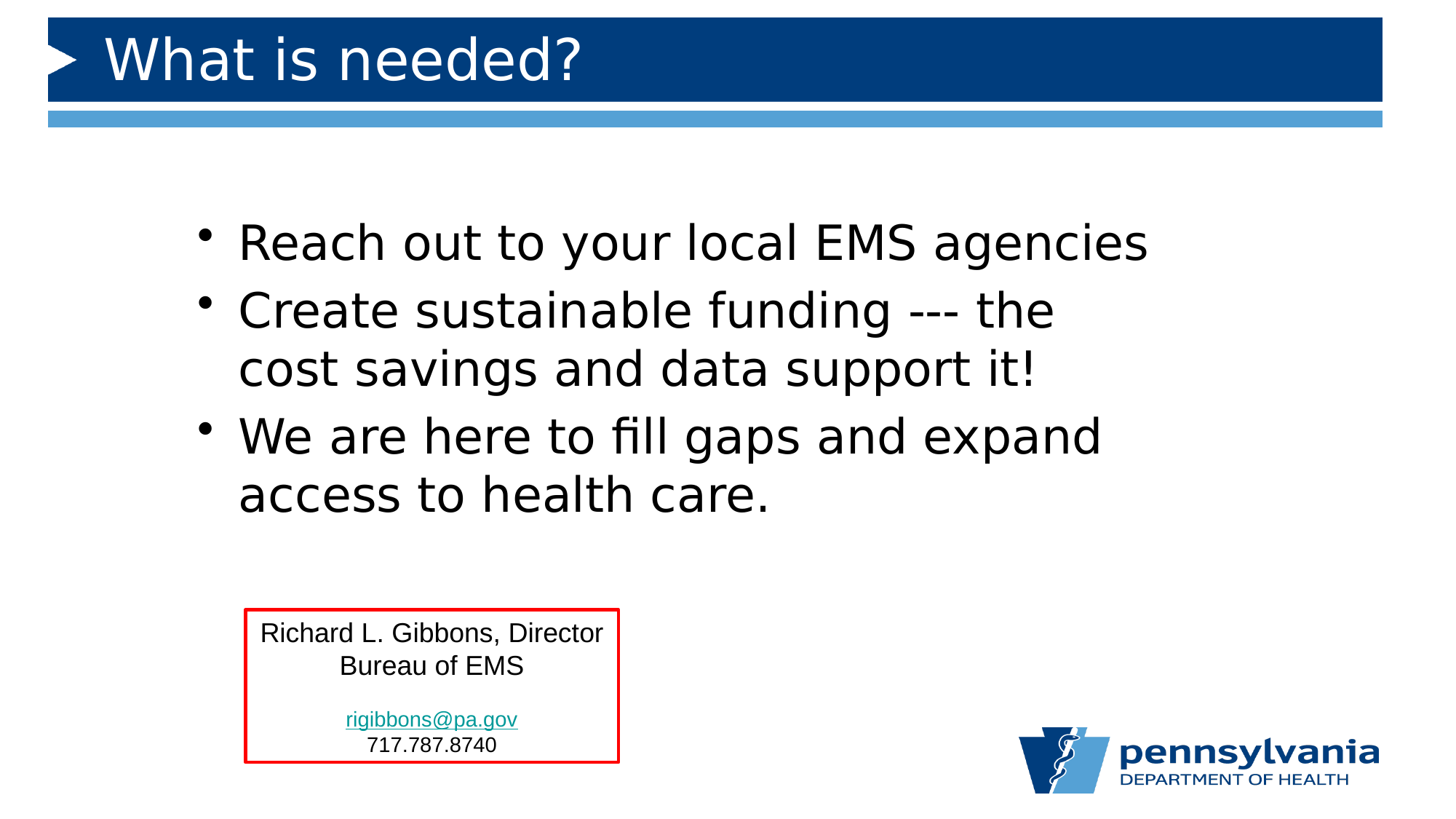

# What is needed?
Reach out to your local EMS agencies
Create sustainable funding --- the cost savings and data support it!
We are here to fill gaps and expand access to health care.
Richard L. Gibbons, Director
Bureau of EMS

rigibbons@pa.gov
717.787.8740